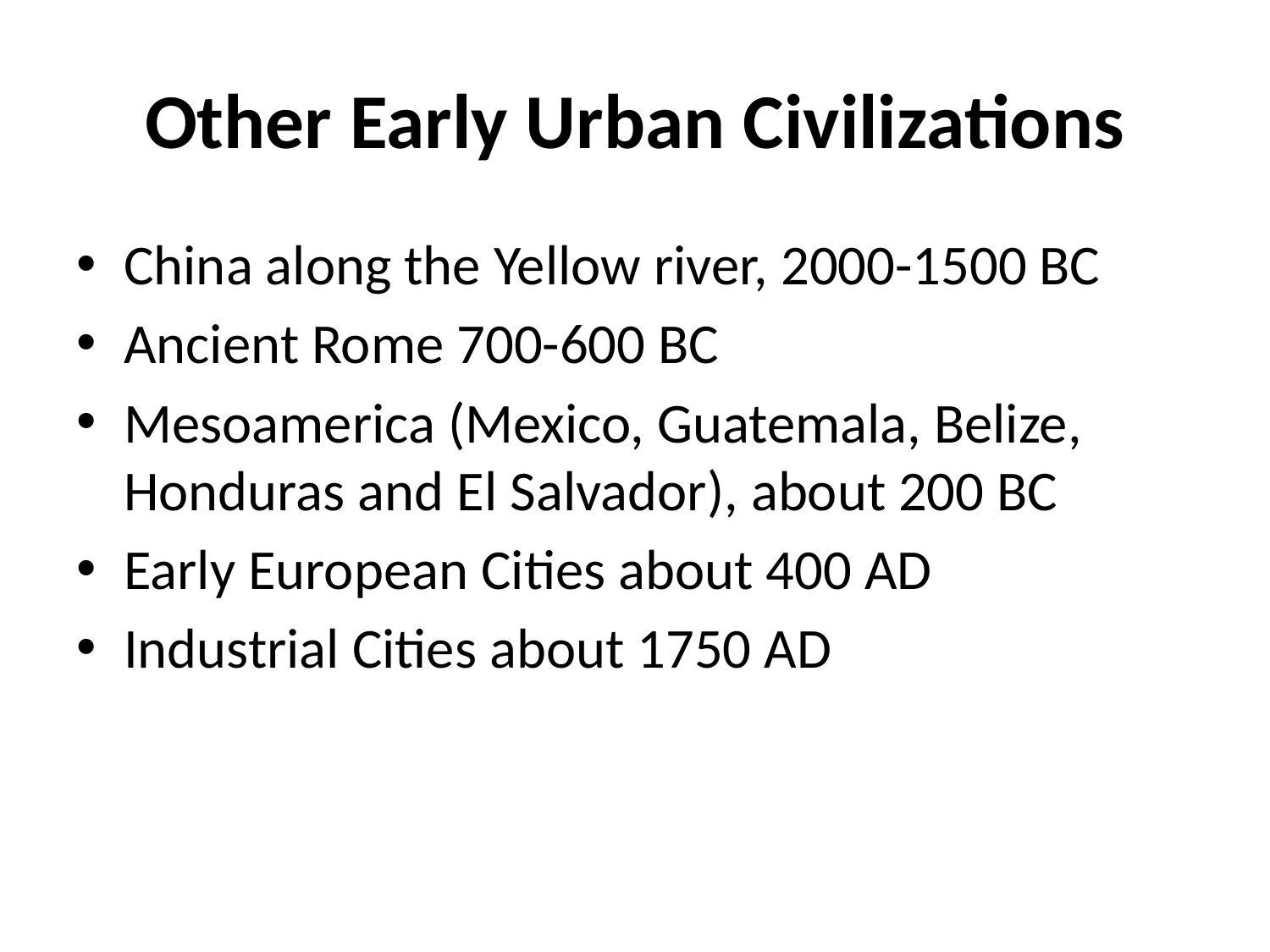

# Other Early Urban Civilizations
China along the Yellow river, 2000-1500 BC
Ancient Rome 700-600 BC
Mesoamerica (Mexico, Guatemala, Belize, Honduras and El Salvador), about 200 BC
Early European Cities about 400 AD
Industrial Cities about 1750 AD